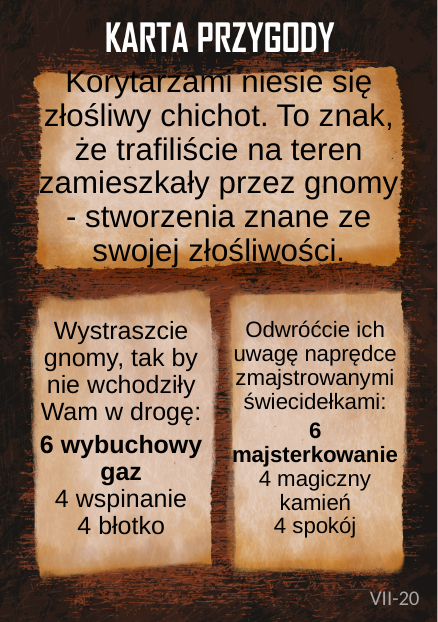

# Korytarzami niesie się złośliwy chichot. To znak, że trafiliście na teren zamieszkały przez gnomy - stworzenia znane ze swojej złośliwości.
Wystraszcie gnomy, tak by nie wchodziły Wam w drogę:
6 wybuchowy gaz
4 wspinanie
4 błotko
Odwróćcie ich uwagę naprędce zmajstrowanymi świecidełkami:
6 majsterkowanie
4 magiczny kamień
4 spokój
VII-20